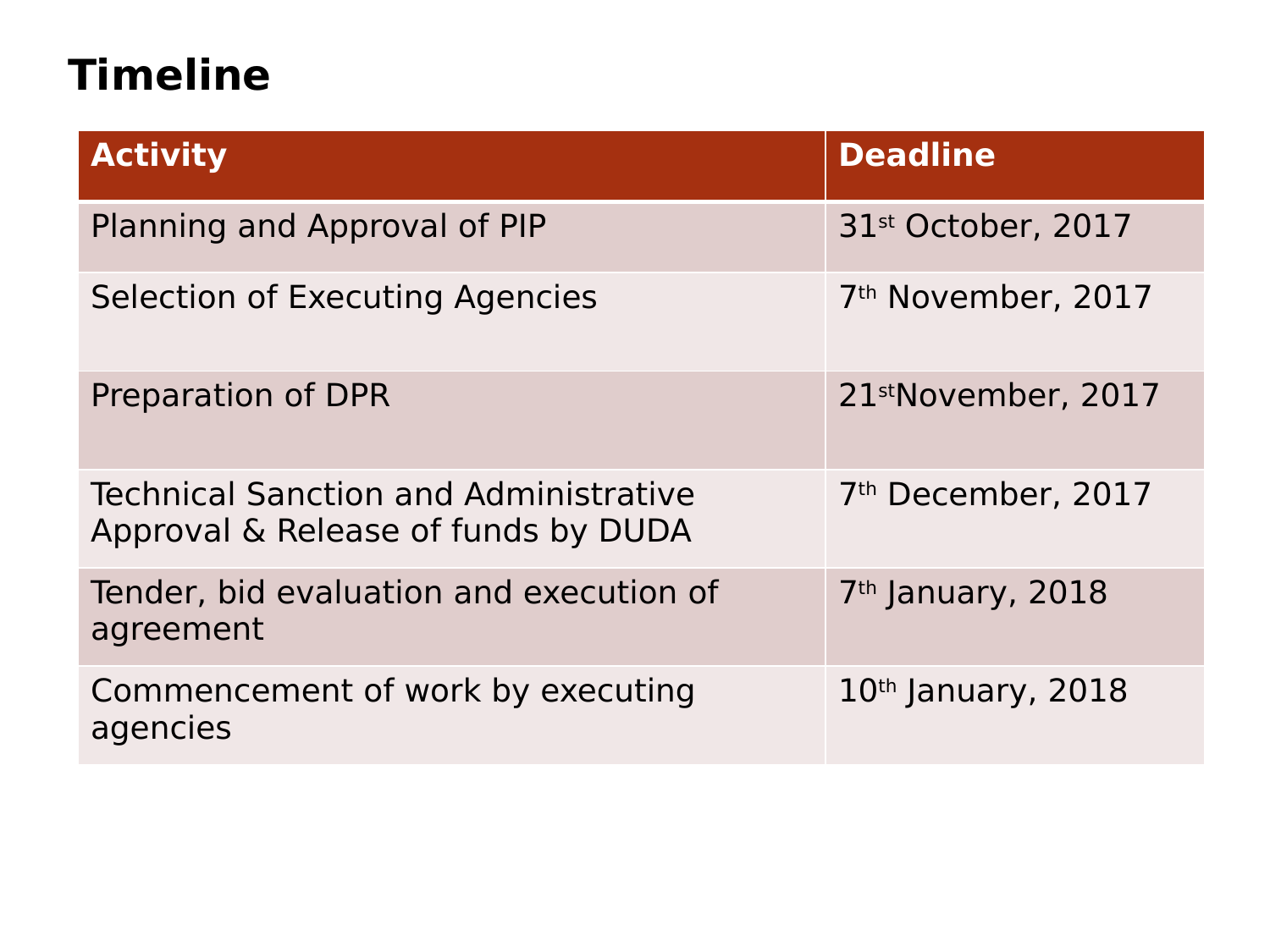

Timeline
| Activity | Deadline |
| --- | --- |
| Planning and Approval of PIP | 31st October, 2017 |
| Selection of Executing Agencies | 7th November, 2017 |
| Preparation of DPR | 21stNovember, 2017 |
| Technical Sanction and Administrative Approval & Release of funds by DUDA | 7th December, 2017 |
| Tender, bid evaluation and execution of agreement | 7th January, 2018 |
| Commencement of work by executing agencies | 10th January, 2018 |